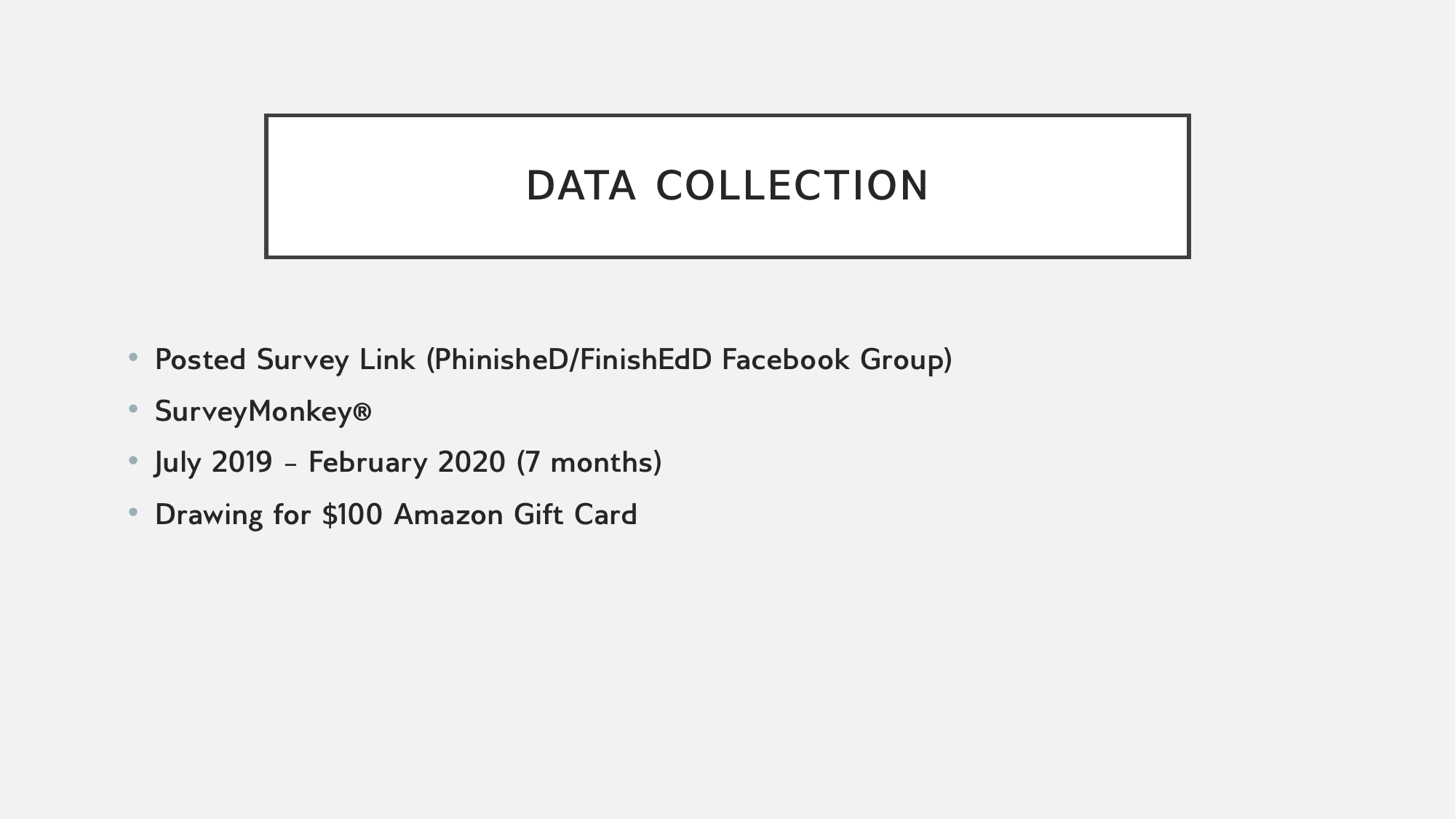

# Data collection
Posted Survey Link (PhinisheD/FinishEdD Facebook Group)
SurveyMonkey®
July 2019 – February 2020 (7 months)
Drawing for $100 Amazon Gift Card